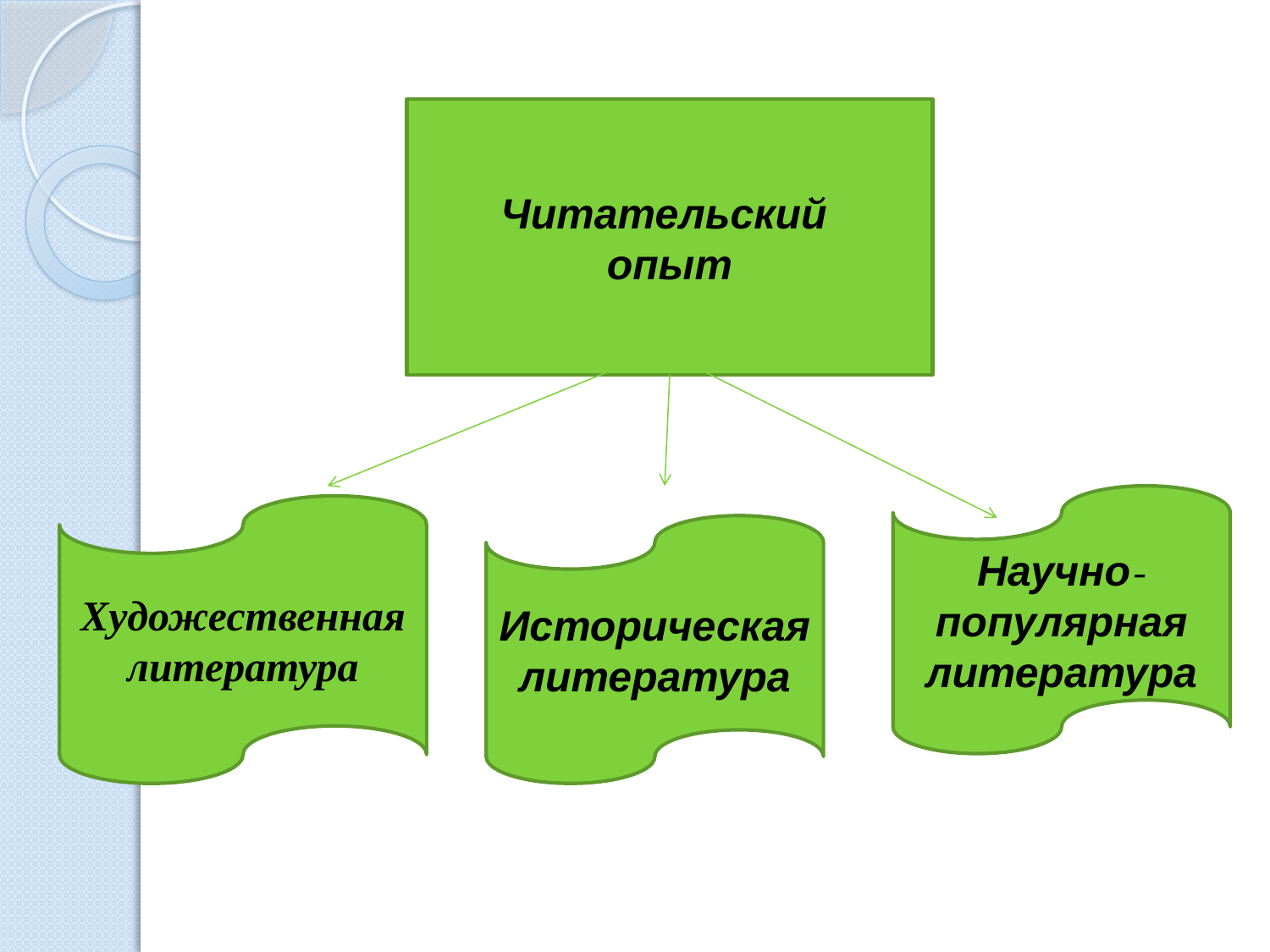

#
Читательский
опыт
Научно-популярная литература
Художественная литература
Историческая литература